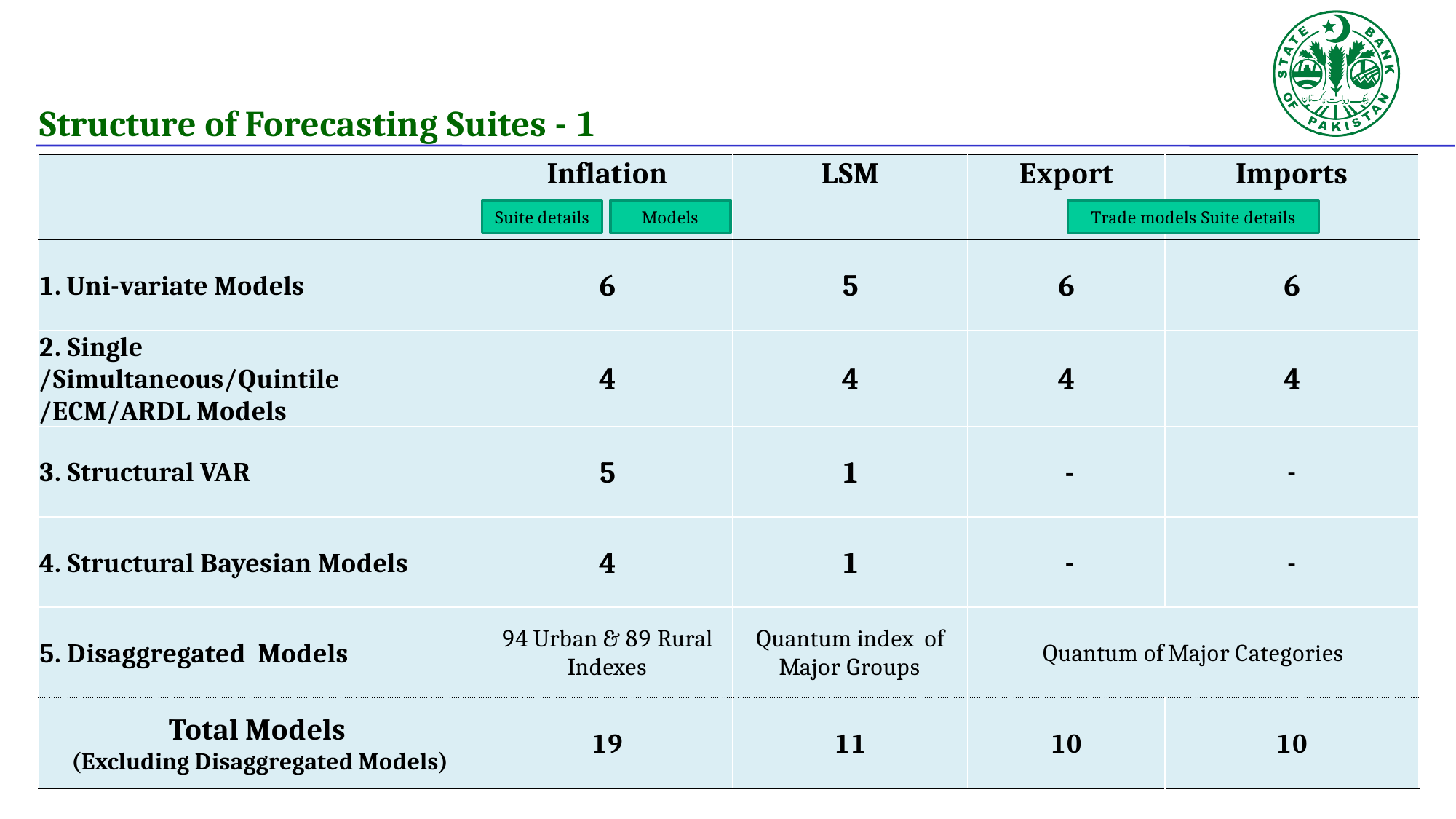

Structure of Forecasting Suites - 1
|  | Inflation | LSM | Export | Imports |
| --- | --- | --- | --- | --- |
| 1. Uni-variate Models | 6 | 5 | 6 | 6 |
| 2. Single /Simultaneous/Quintile /ECM/ARDL Models | 4 | 4 | 4 | 4 |
| 3. Structural VAR | 5 | 1 | - | - |
| 4. Structural Bayesian Models | 4 | 1 | - | - |
| 5. Disaggregated Models | 94 Urban & 89 Rural Indexes | Quantum index of Major Groups | Quantum of Major Categories |  |
| Total Models (Excluding Disaggregated Models) | 19 | 11 | 10 | 10 |

Suite details
Models
Trade models Suite details